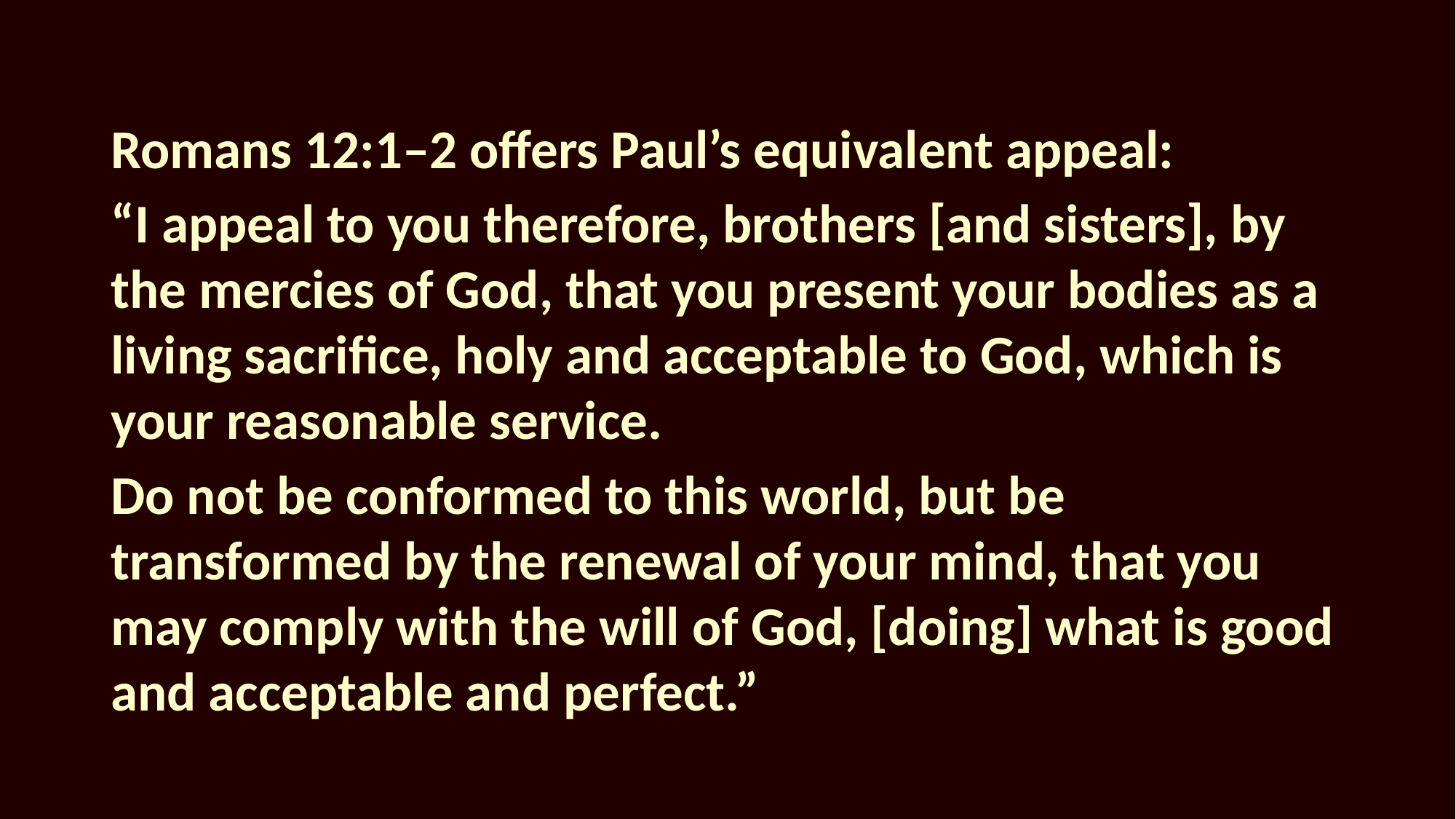

Romans 12:1–2 offers Paul’s equivalent appeal:
“I appeal to you therefore, brothers [and sisters], by the mercies of God, that you present your bodies as a living sacrifice, holy and acceptable to God, which is your reasonable service.
Do not be conformed to this world, but be transformed by the renewal of your mind, that you may comply with the will of God, [doing] what is good and acceptable and perfect.”